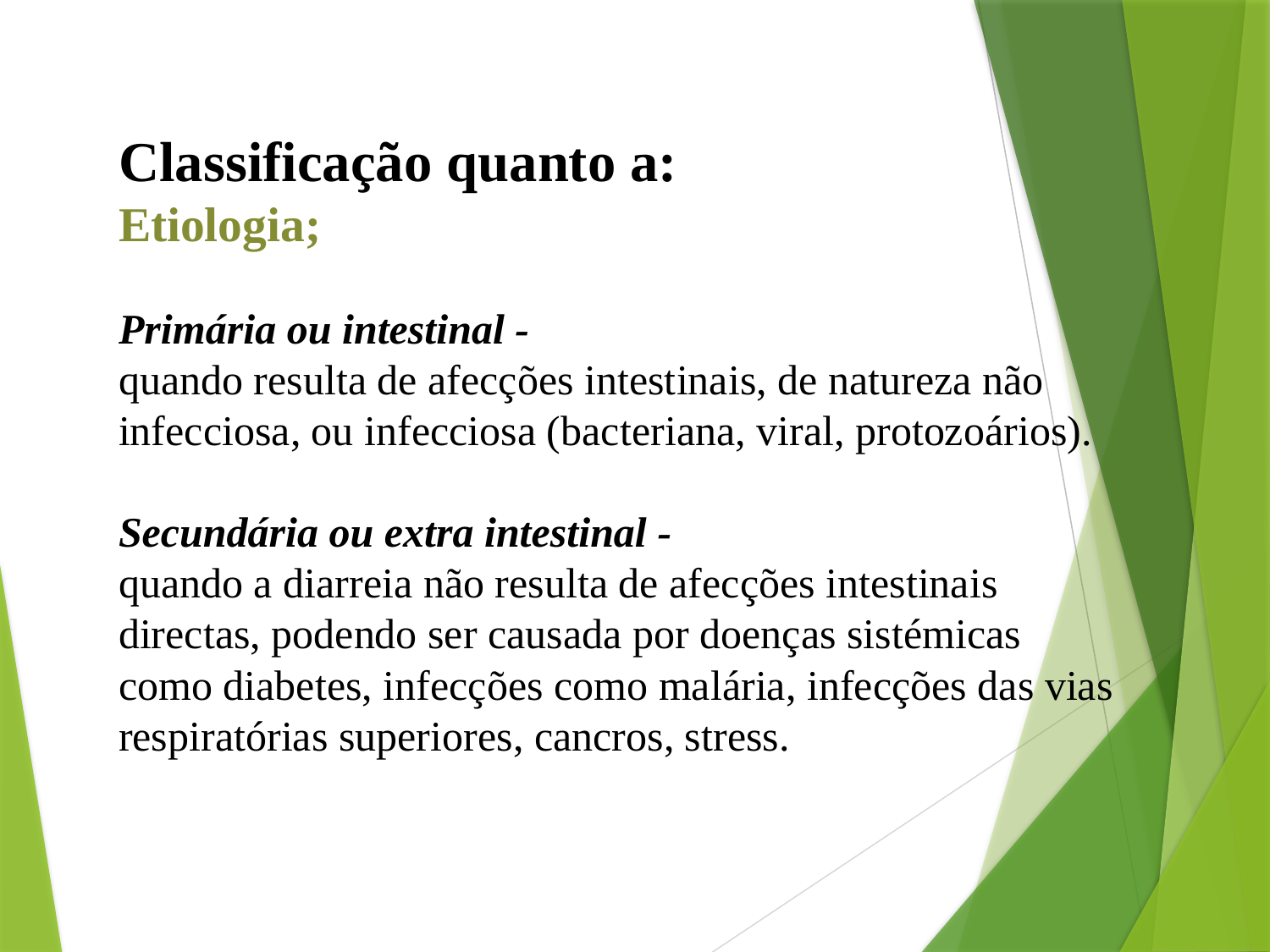

# Classificação quanto a: Etiologia; Primária ou intestinal - quando resulta de afecções intestinais, de natureza não infecciosa, ou infecciosa (bacteriana, viral, protozoários). Secundária ou extra intestinal - quando a diarreia não resulta de afecções intestinais directas, podendo ser causada por doenças sistémicas como diabetes, infecções como malária, infecções das vias respiratórias superiores, cancros, stress.